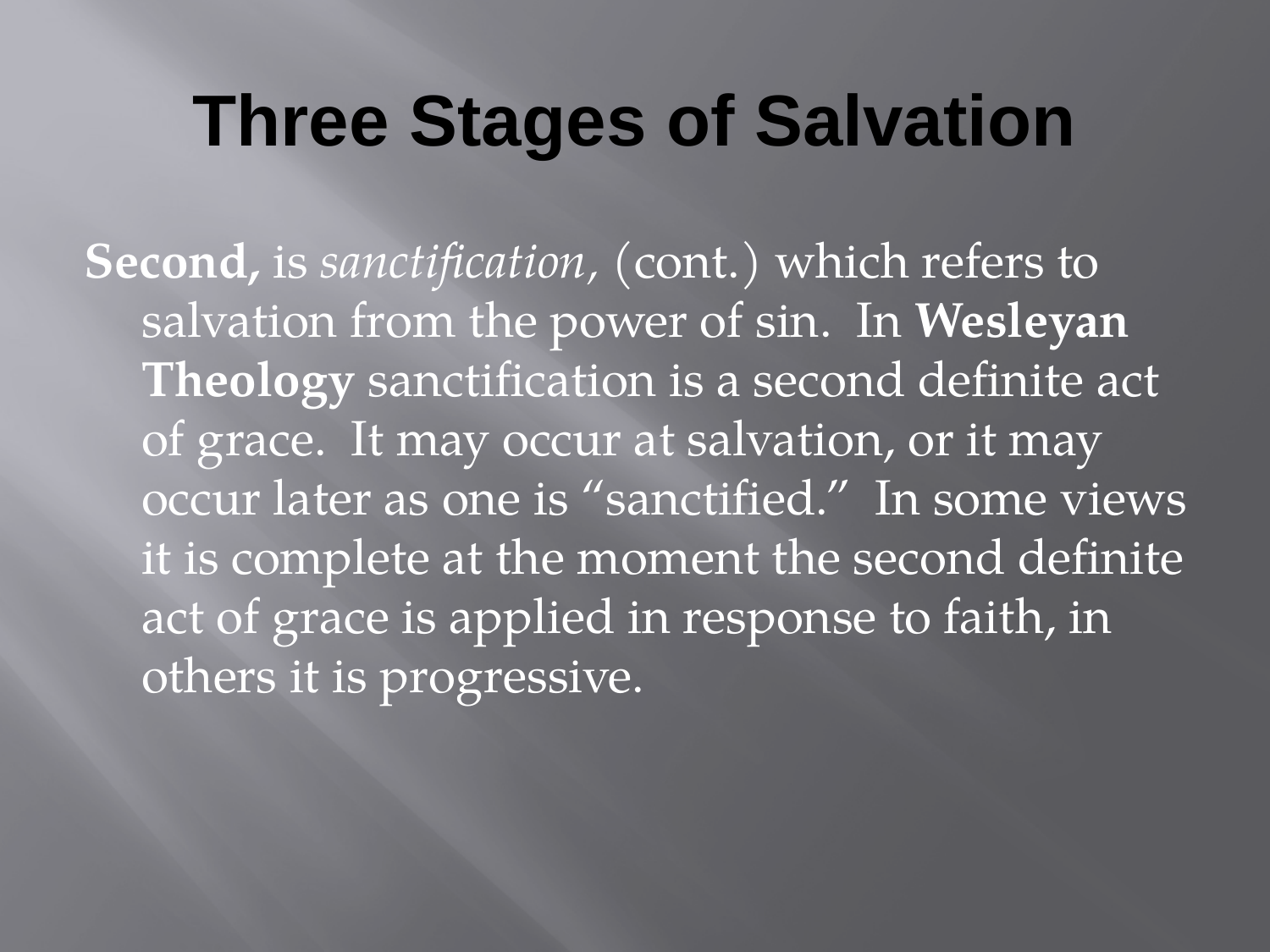

# Three Stages of Salvation
Second, is sanctification, (cont.) which refers to salvation from the power of sin.  In Wesleyan Theology sanctification is a second definite act of grace.  It may occur at salvation, or it may occur later as one is “sanctified.”  In some views it is complete at the moment the second definite act of grace is applied in response to faith, in others it is progressive.